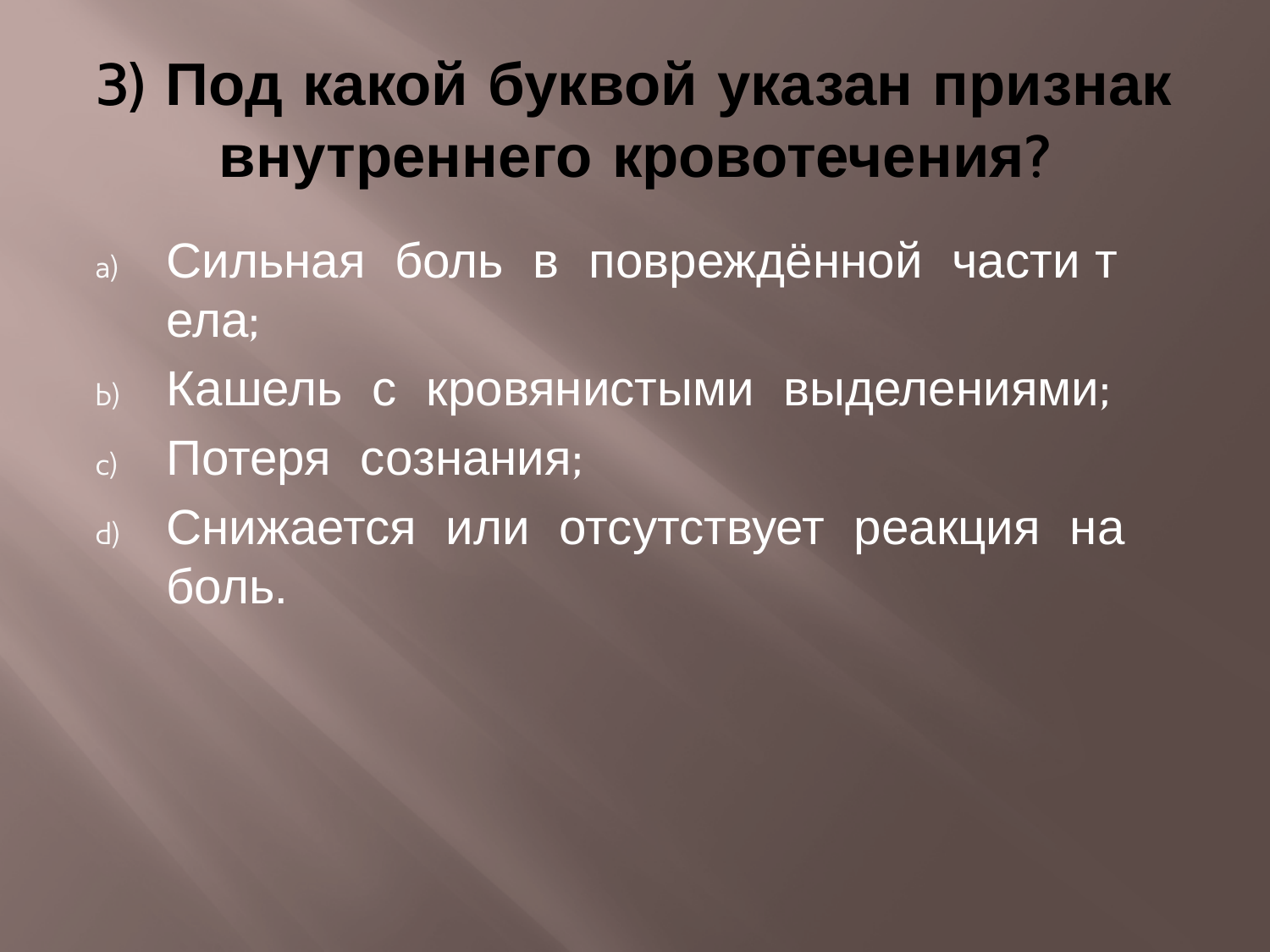

# 3) Под какой буквой указан признак внутреннего кровотечения?
Сильная  боль  в  повреждённой  части т ела;
Кашель  с  кровянистыми  выделениями;
Потеря  сознания;
Снижается  или  отсутствует  реакция  на  боль.